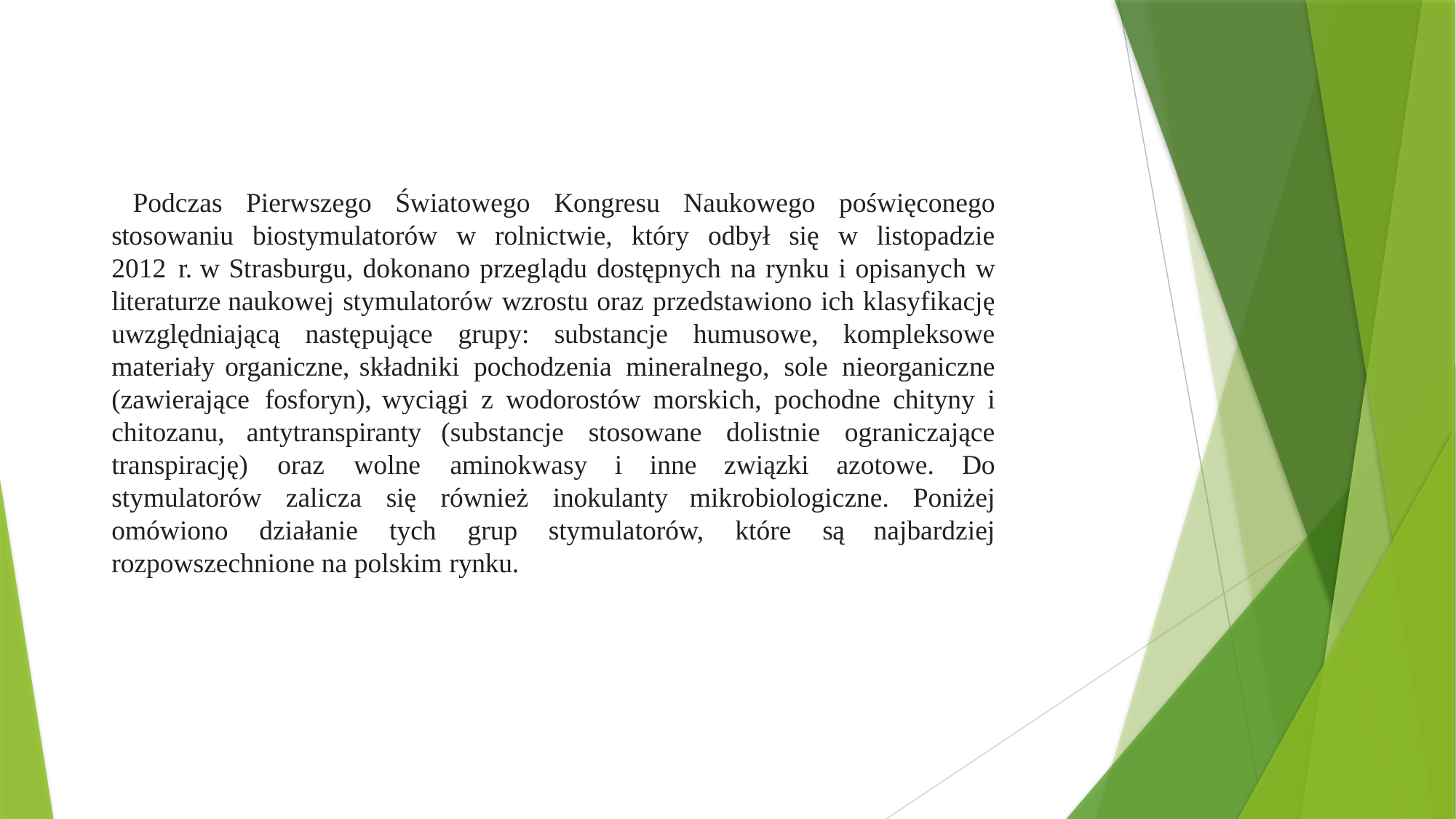

Podczas Pierwszego Światowego Kongresu Naukowego poświęconego stosowaniu biostymulatorów w rolnictwie, który odbył się w listopadzie 2012 r. w Strasburgu, dokonano przeglądu dostępnych na rynku i opisanych w literaturze naukowej stymulatorów wzrostu oraz przedstawiono ich klasyfikację uwzględniającą następujące grupy: substancje humusowe, kompleksowe materiały organiczne, składniki pochodzenia mineralnego, sole nieorganiczne (zawierające fosforyn), wyciągi z wodorostów morskich, pochodne chityny i chitozanu, antytranspiranty (substancje stosowane dolistnie ograniczające transpirację) oraz wolne aminokwasy i inne związki azotowe. Do stymulatorów zalicza się również inokulanty mikrobiologiczne. Poniżej omówiono działanie tych grup stymulatorów, które są najbardziej rozpowszechnione na polskim rynku.